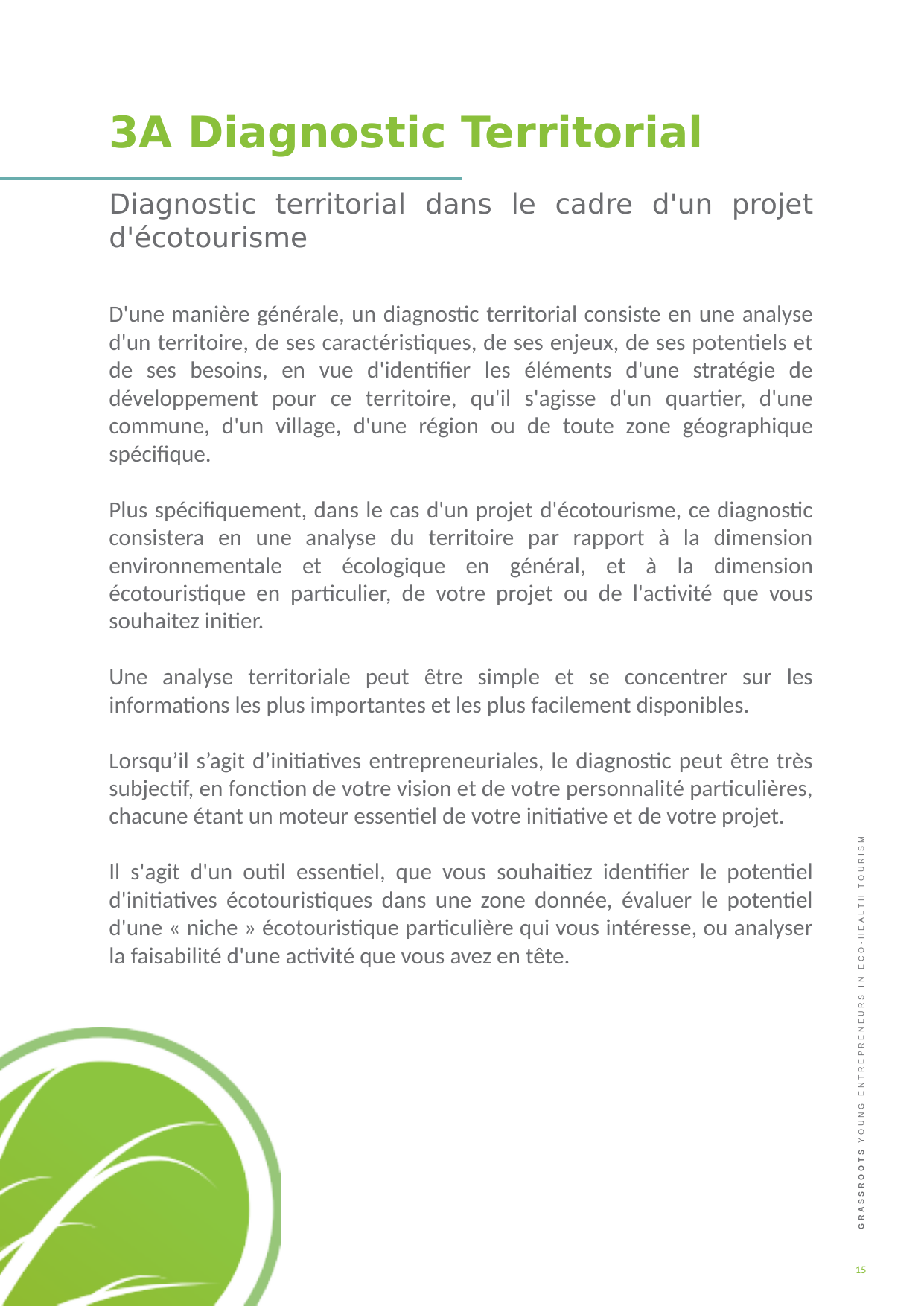

3A Diagnostic Territorial
Diagnostic territorial dans le cadre d'un projet d'écotourisme
D'une manière générale, un diagnostic territorial consiste en une analyse d'un territoire, de ses caractéristiques, de ses enjeux, de ses potentiels et de ses besoins, en vue d'identifier les éléments d'une stratégie de développement pour ce territoire, qu'il s'agisse d'un quartier, d'une commune, d'un village, d'une région ou de toute zone géographique spécifique.

Plus spécifiquement, dans le cas d'un projet d'écotourisme, ce diagnostic consistera en une analyse du territoire par rapport à la dimension environnementale et écologique en général, et à la dimension écotouristique en particulier, de votre projet ou de l'activité que vous souhaitez initier.

Une analyse territoriale peut être simple et se concentrer sur les informations les plus importantes et les plus facilement disponibles.

Lorsqu’il s’agit d’initiatives entrepreneuriales, le diagnostic peut être très subjectif, en fonction de votre vision et de votre personnalité particulières, chacune étant un moteur essentiel de votre initiative et de votre projet.

Il s'agit d'un outil essentiel, que vous souhaitiez identifier le potentiel d'initiatives écotouristiques dans une zone donnée, évaluer le potentiel d'une « niche » écotouristique particulière qui vous intéresse, ou analyser la faisabilité d'une activité que vous avez en tête.

15